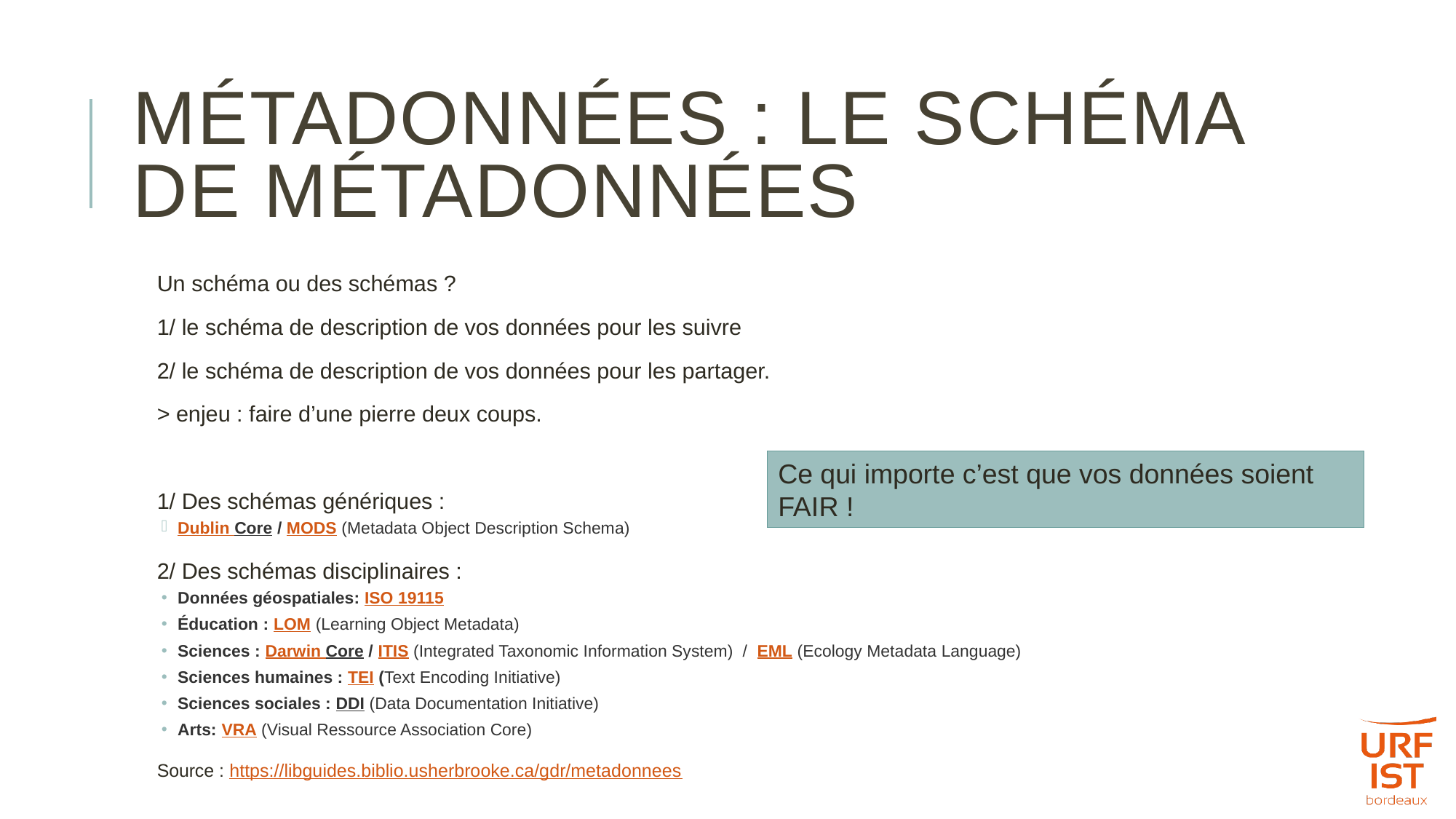

# Métadonnées : le schéma de métadonnées
Un schéma ou des schémas ?
1/ le schéma de description de vos données pour les suivre
2/ le schéma de description de vos données pour les partager.
> enjeu : faire d’une pierre deux coups.

1/ Des schémas génériques :
Dublin Core / MODS (Metadata Object Description Schema)
2/ Des schémas disciplinaires :
Données géospatiales: ISO 19115
Éducation : LOM (Learning Object Metadata)
Sciences : Darwin Core / ITIS (Integrated Taxonomic Information System)  /  EML (Ecology Metadata Language)
Sciences humaines : TEI (Text Encoding Initiative)
Sciences sociales : DDI (Data Documentation Initiative)
Arts: VRA (Visual Ressource Association Core)
Source : https://libguides.biblio.usherbrooke.ca/gdr/metadonnees

Ce qui importe c’est que vos données soient FAIR !